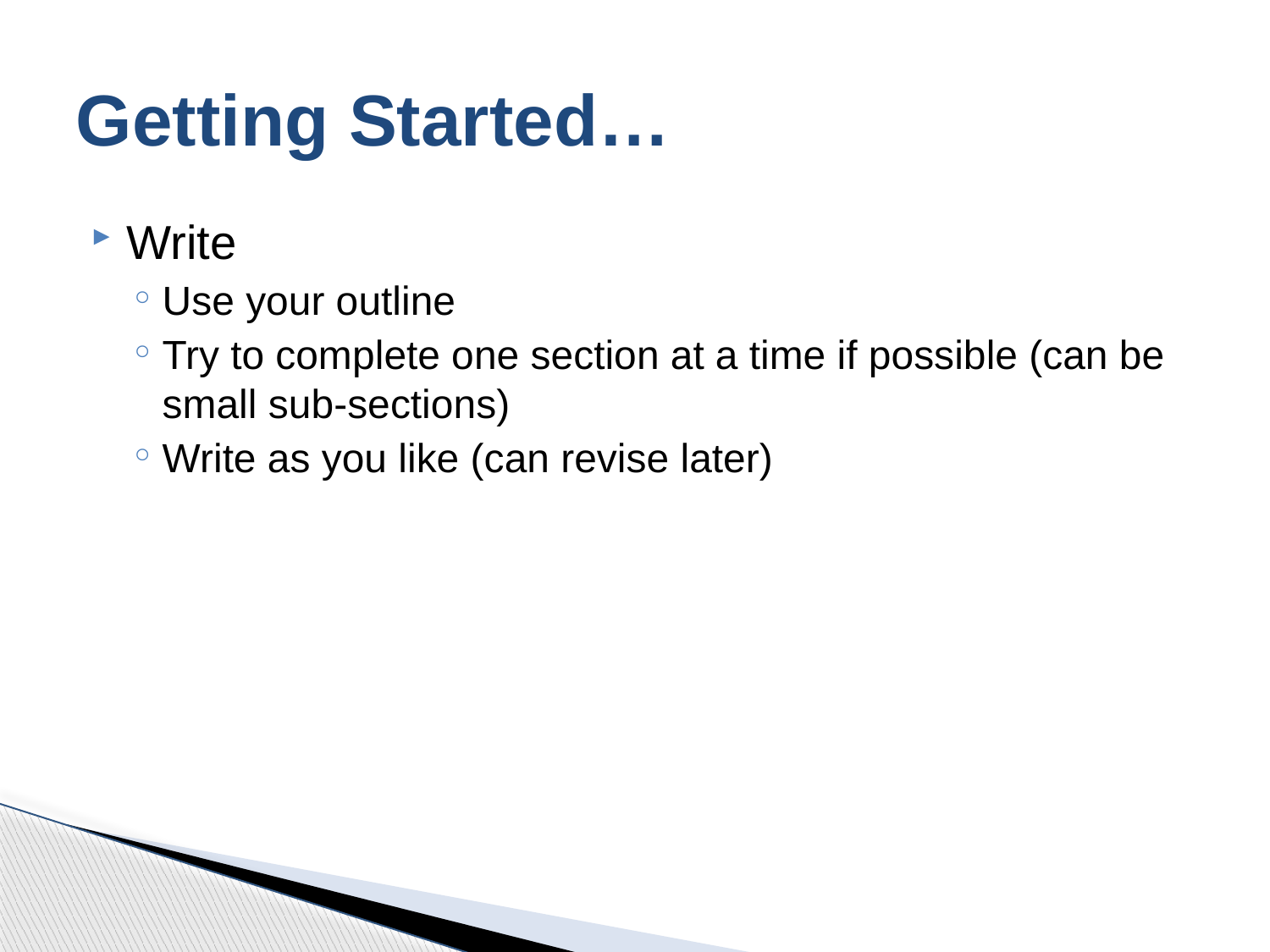

# Getting Started…
Write
Use your outline
Try to complete one section at a time if possible (can be small sub-sections)
Write as you like (can revise later)